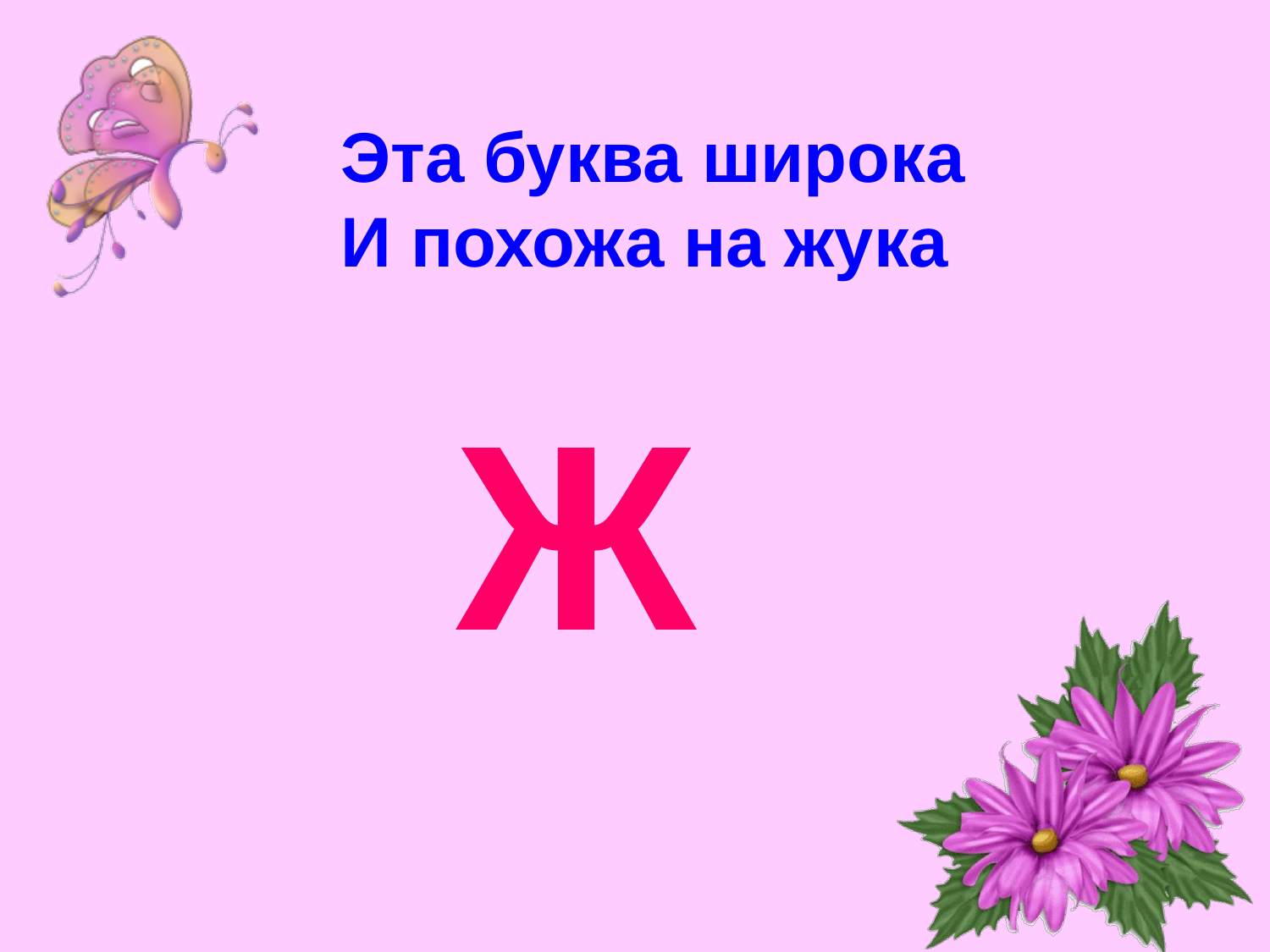

Эта буква широка
И похожа на жука

Ж